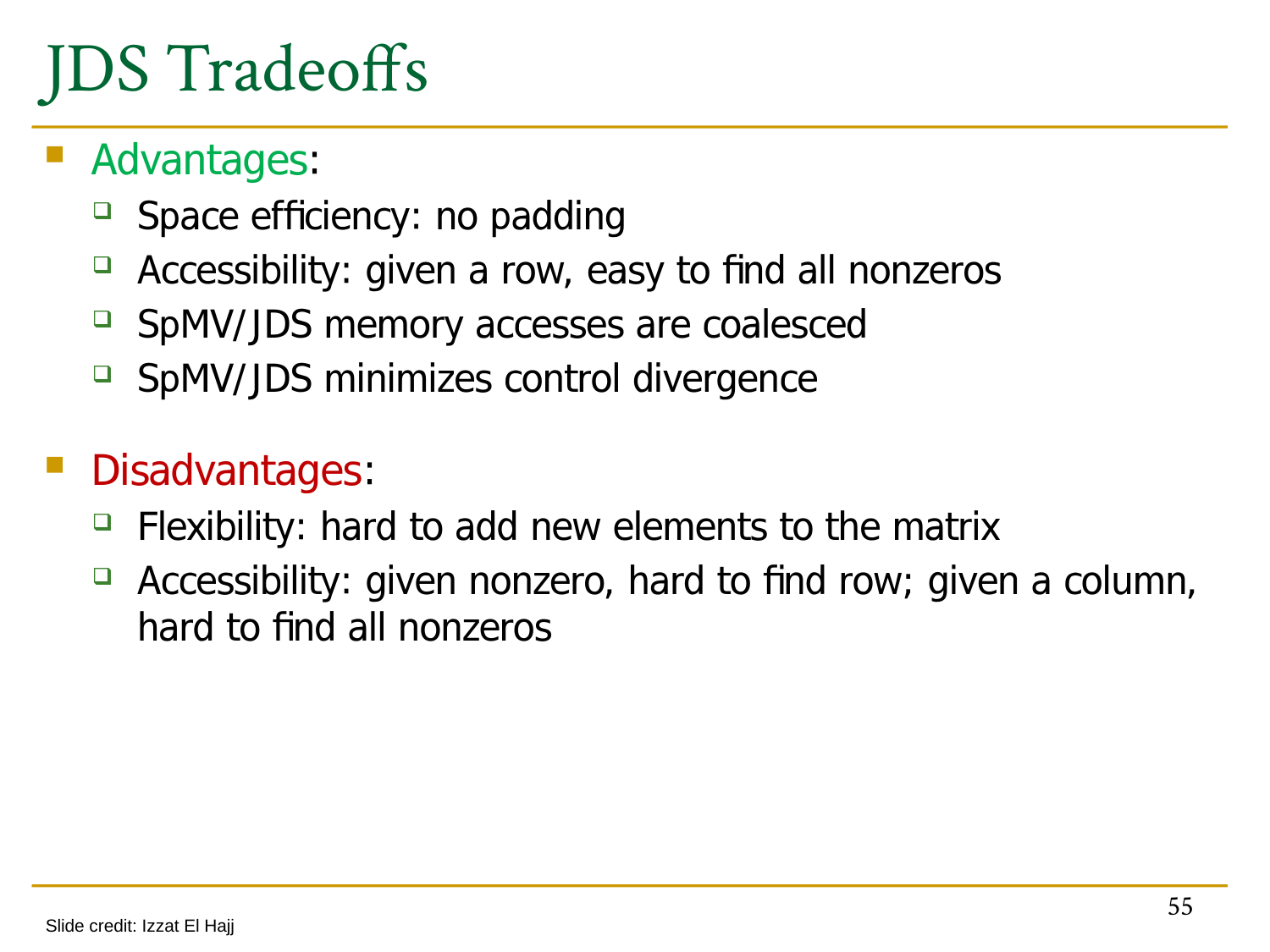

# JDS Tradeoffs
Advantages:
Space efficiency: no padding
Accessibility: given a row, easy to find all nonzeros
SpMV/JDS memory accesses are coalesced
SpMV/JDS minimizes control divergence

Disadvantages:
Flexibility: hard to add new elements to the matrix
Accessibility: given nonzero, hard to find row; given a column, hard to find all nonzeros
55
Slide credit: Izzat El Hajj